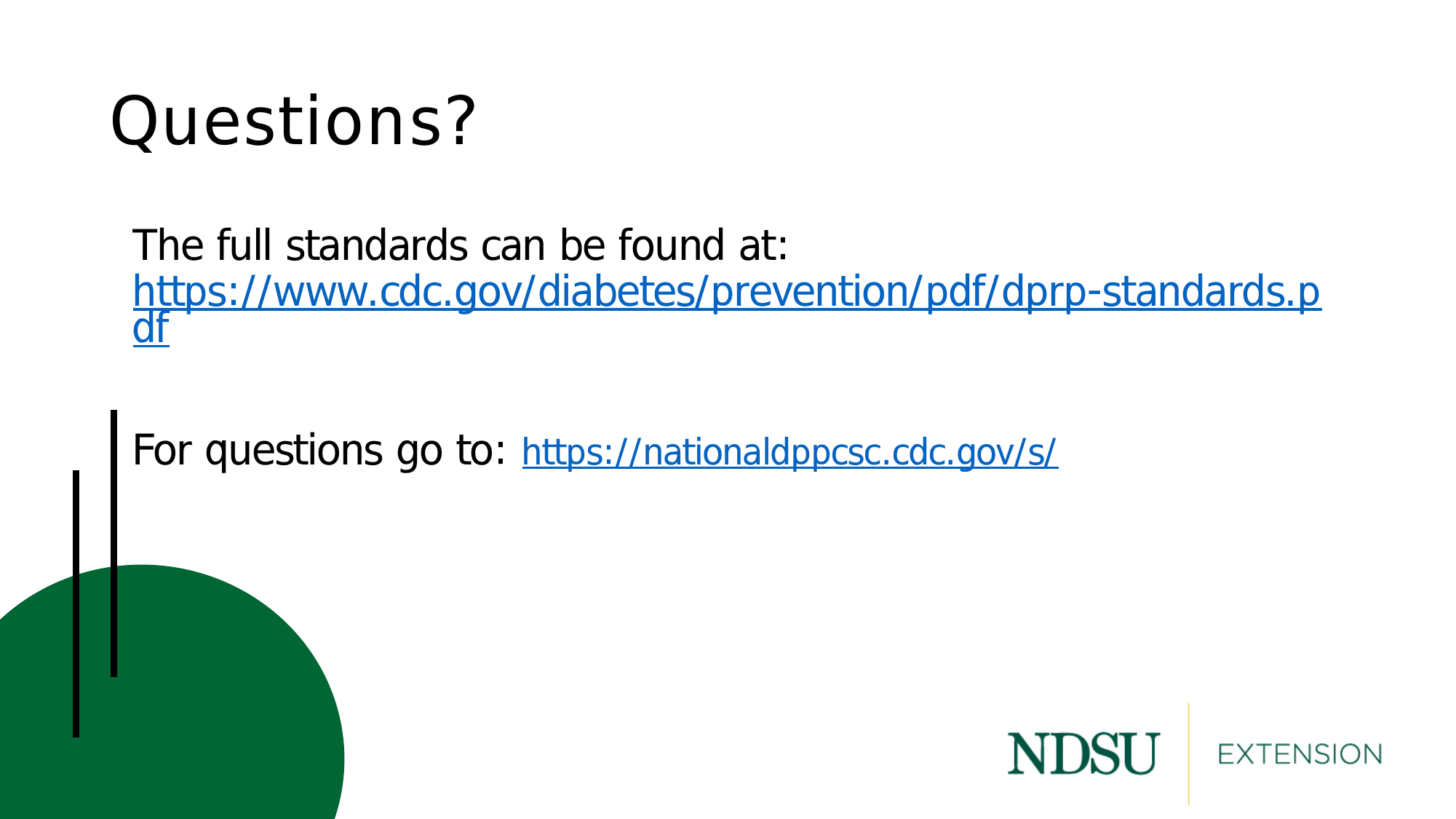

# Questions?
The full standards can be found at: https://www.cdc.gov/diabetes/prevention/pdf/dprp-standards.pdf

For questions go to: https://nationaldppcsc.cdc.gov/s/